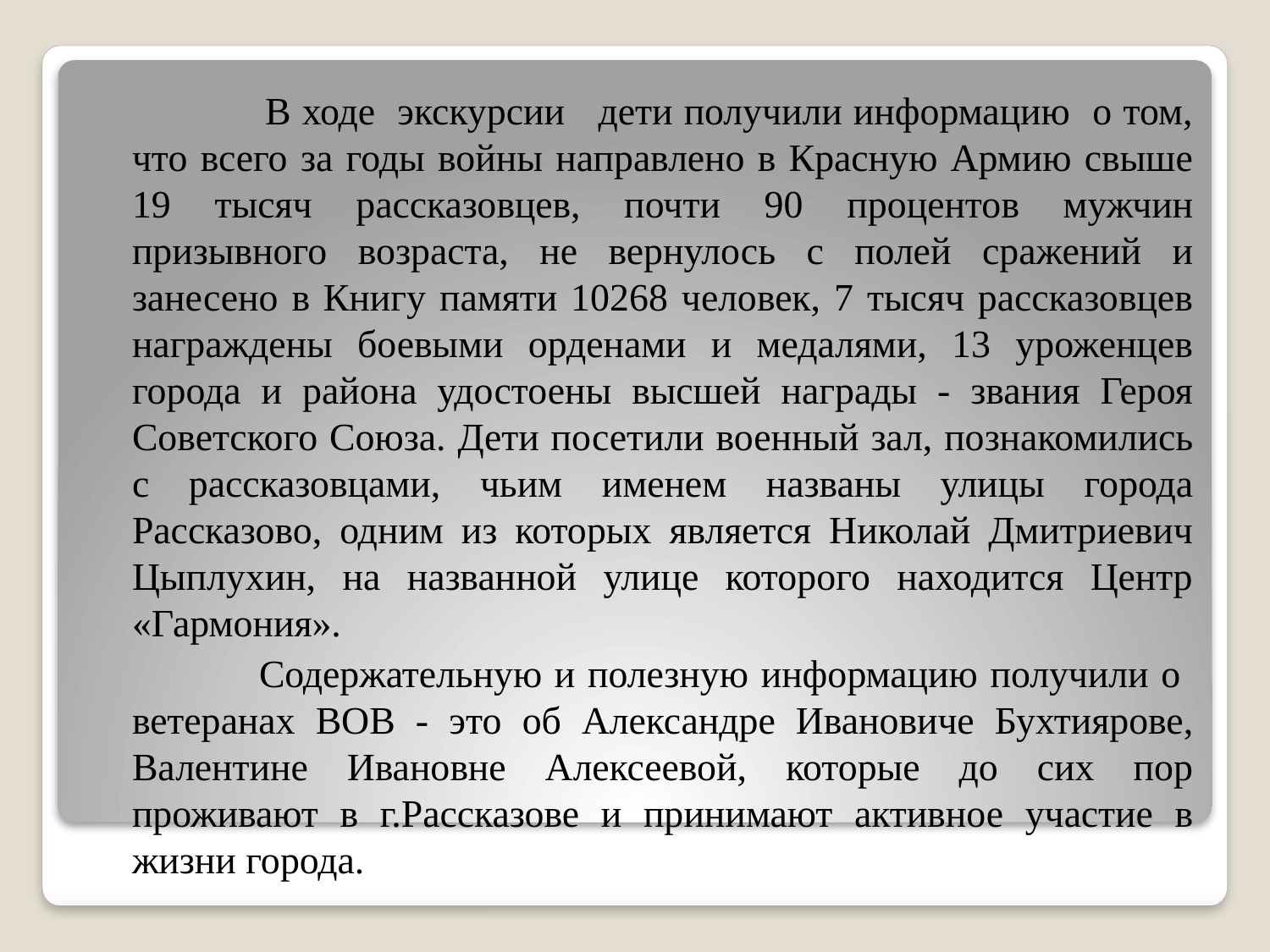

В ходе  экскурсии   дети получили информацию  о том, что всего за годы войны направлено в Красную Армию свыше 19 тысяч рассказовцев, почти 90 процентов мужчин призывного возраста, не вернулось с полей сражений и занесено в Книгу памяти 10268 человек, 7 тысяч рассказовцев награждены боевыми орденами и медалями, 13 уроженцев города и района удостоены высшей награды - звания Героя Советского Союза. Дети посетили военный зал, познакомились с рассказовцами, чьим именем названы улицы города Рассказово, одним из которых является Николай Дмитриевич Цыплухин, на названной улице которого находится Центр «Гармония».
		Содержательную и полезную информацию получили о  ветеранах ВОВ - это об Александре Ивановиче Бухтиярове, Валентине Ивановне Алексеевой, которые до сих пор проживают в г.Рассказове и принимают активное участие в жизни города.